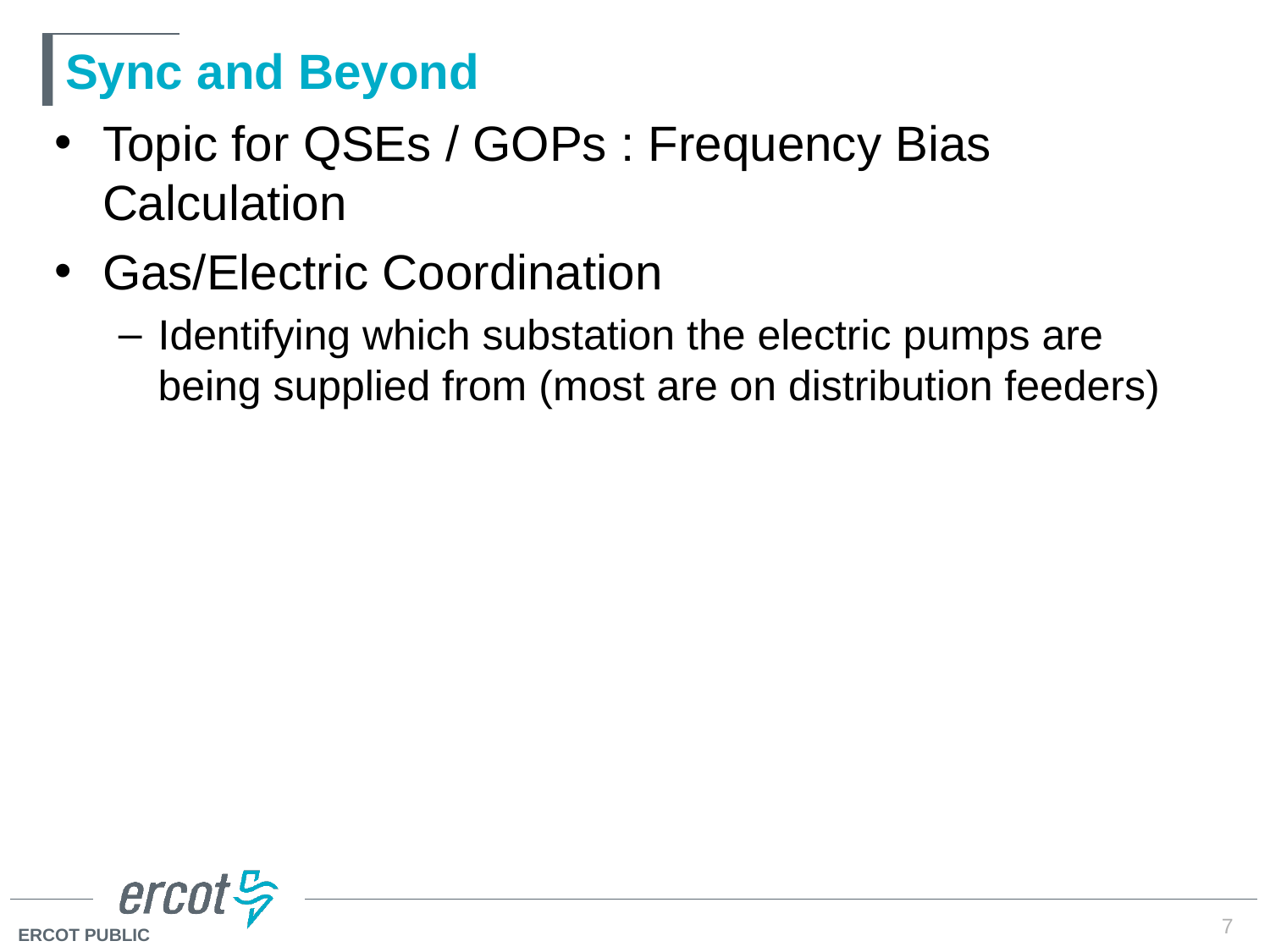

# Sync and Beyond
Topic for QSEs / GOPs : Frequency Bias Calculation
Gas/Electric Coordination
Identifying which substation the electric pumps are being supplied from (most are on distribution feeders)
7